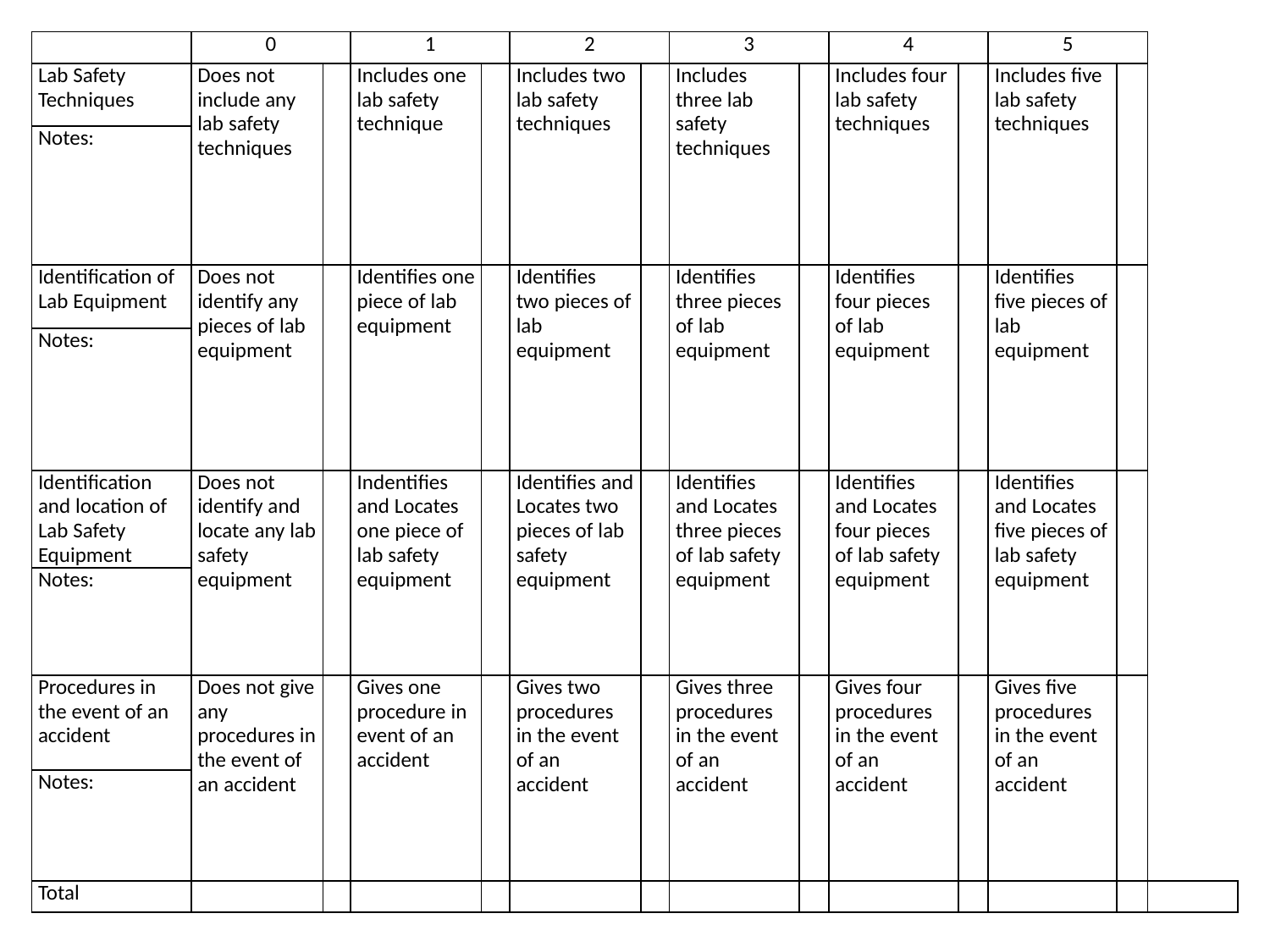

|  | 0 |  | 1 |  | 2 |  | 3 |  | 4 |  | 5 |  |  |
| --- | --- | --- | --- | --- | --- | --- | --- | --- | --- | --- | --- | --- | --- |
| Lab Safety Techniques | Does not include any lab safety techniques |  | Includes one lab safety technique |  | Includes two lab safety techniques |  | Includes three lab safety techniques |  | Includes four lab safety techniques |  | Includes five lab safety techniques |  |  |
| Notes: |  |  |  |  |  |  |  |  |  |  |  |  |  |
| Identification of Lab Equipment | Does not identify any pieces of lab equipment |  | Identifies one piece of lab equipment |  | Identifies two pieces of lab equipment |  | Identifies three pieces of lab equipment |  | Identifies four pieces of lab equipment |  | Identifies five pieces of lab equipment |  |  |
| Notes: |  |  |  |  |  |  |  |  |  |  |  |  |  |
| Identification and location of Lab Safety Equipment | Does not identify and locate any lab safety equipment |  | Indentifies and Locates one piece of lab safety equipment |  | Identifies and Locates two pieces of lab safety equipment |  | Identifies and Locates three pieces of lab safety equipment |  | Identifies and Locates four pieces of lab safety equipment |  | Identifies and Locates five pieces of lab safety equipment |  |  |
| Notes: |  |  |  |  |  |  |  |  |  |  |  |  |  |
| Procedures in the event of an accident | Does not give any procedures in the event of an accident |  | Gives one procedure in event of an accident |  | Gives two procedures in the event of an accident |  | Gives three procedures in the event of an accident |  | Gives four procedures in the event of an accident |  | Gives five procedures in the event of an accident |  |  |
| Notes: |  |  |  |  |  |  |  |  |  |  |  |  |  |
| Total |  |  |  |  |  |  |  |  |  |  |  |  |  |